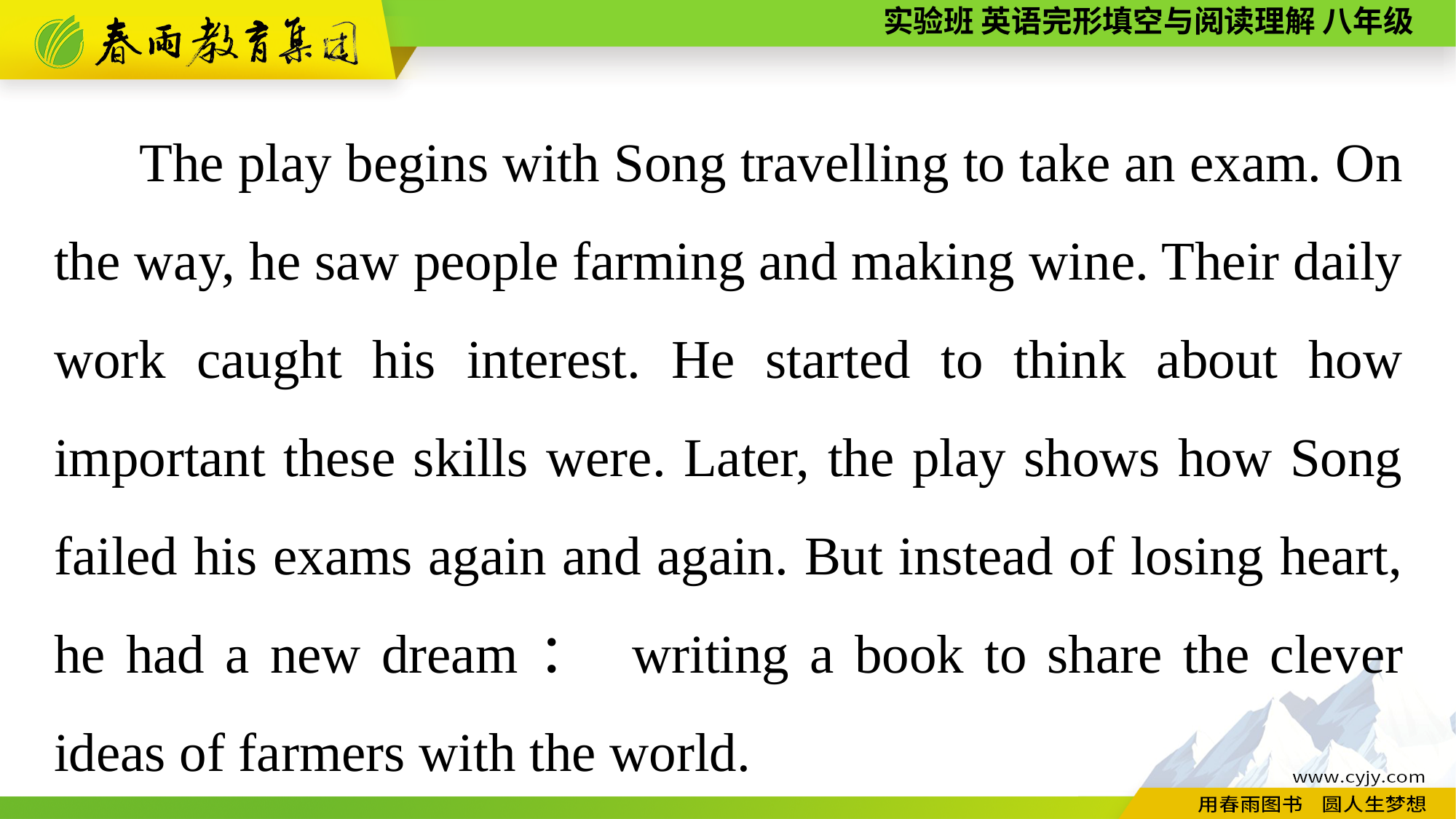

The play begins with Song travelling to take an exam. On the way, he saw people farming and making wine. Their daily work caught his interest. He started to think about how important these skills were. Later, the play shows how Song failed his exams again and again. But instead of losing heart, he had a new dream： writing a book to share the clever ideas of farmers with the world.